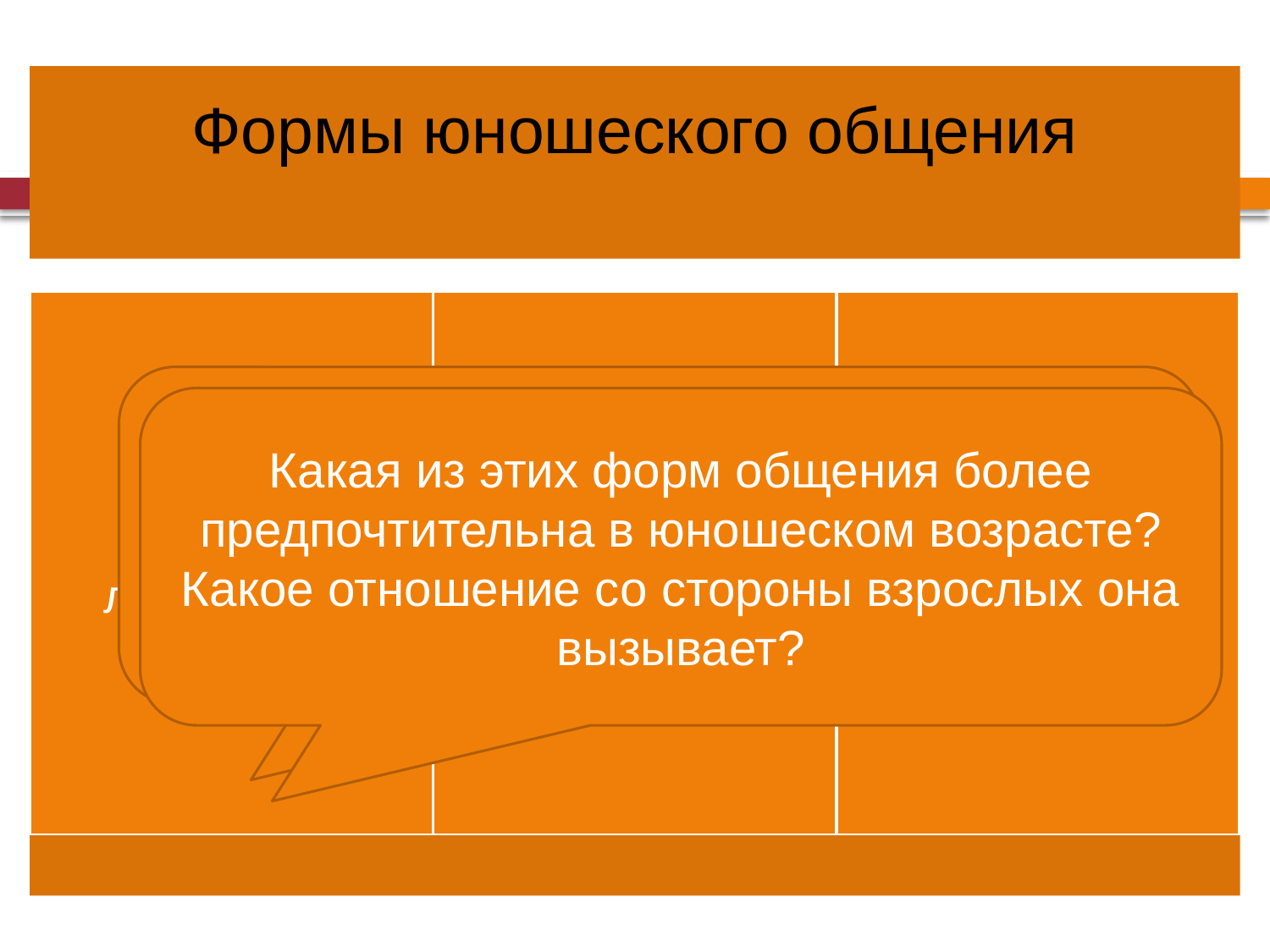

# Формы юношеского общения
Формы юношеского общения

«я и ты»
Интимно-личностное общение
«я и они»
Стихийно-групповое общение
«я и общество»
Социально ориентированное общение
В какой из форм общения молодёжь не может проявить себя в полной мере? Почему?
Какая из этих форм общения более предпочтительна в юношеском возрасте?
Какое отношение со стороны взрослых она вызывает?